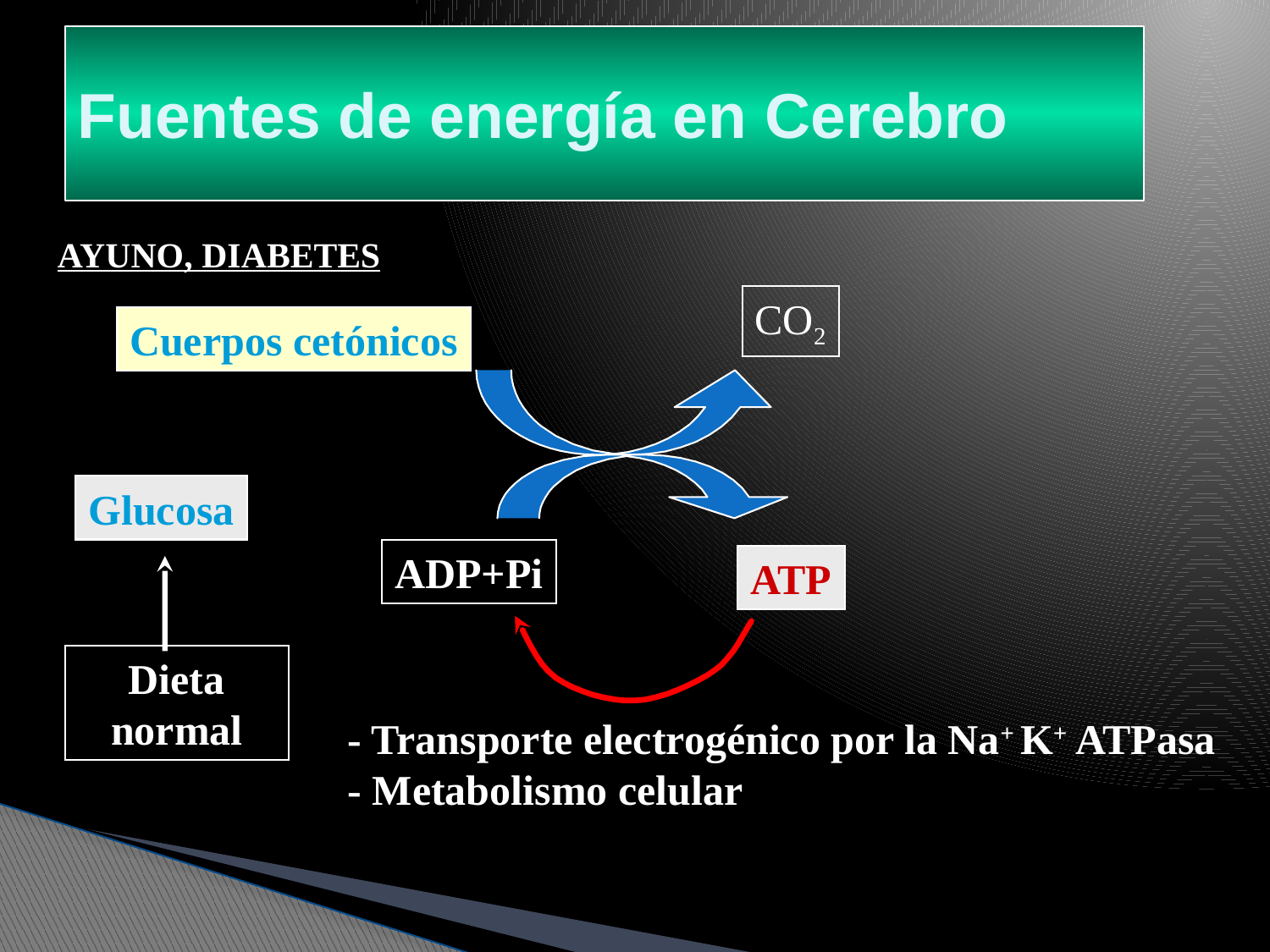

# Fuentes de energía en Cerebro
AYUNO, DIABETES
CO2
Cuerpos cetónicos

Glucosa
ADP+Pi
ATP

Dieta normal
- Transporte electrogénico por la Na+ K+ ATPasa
- Metabolismo celular